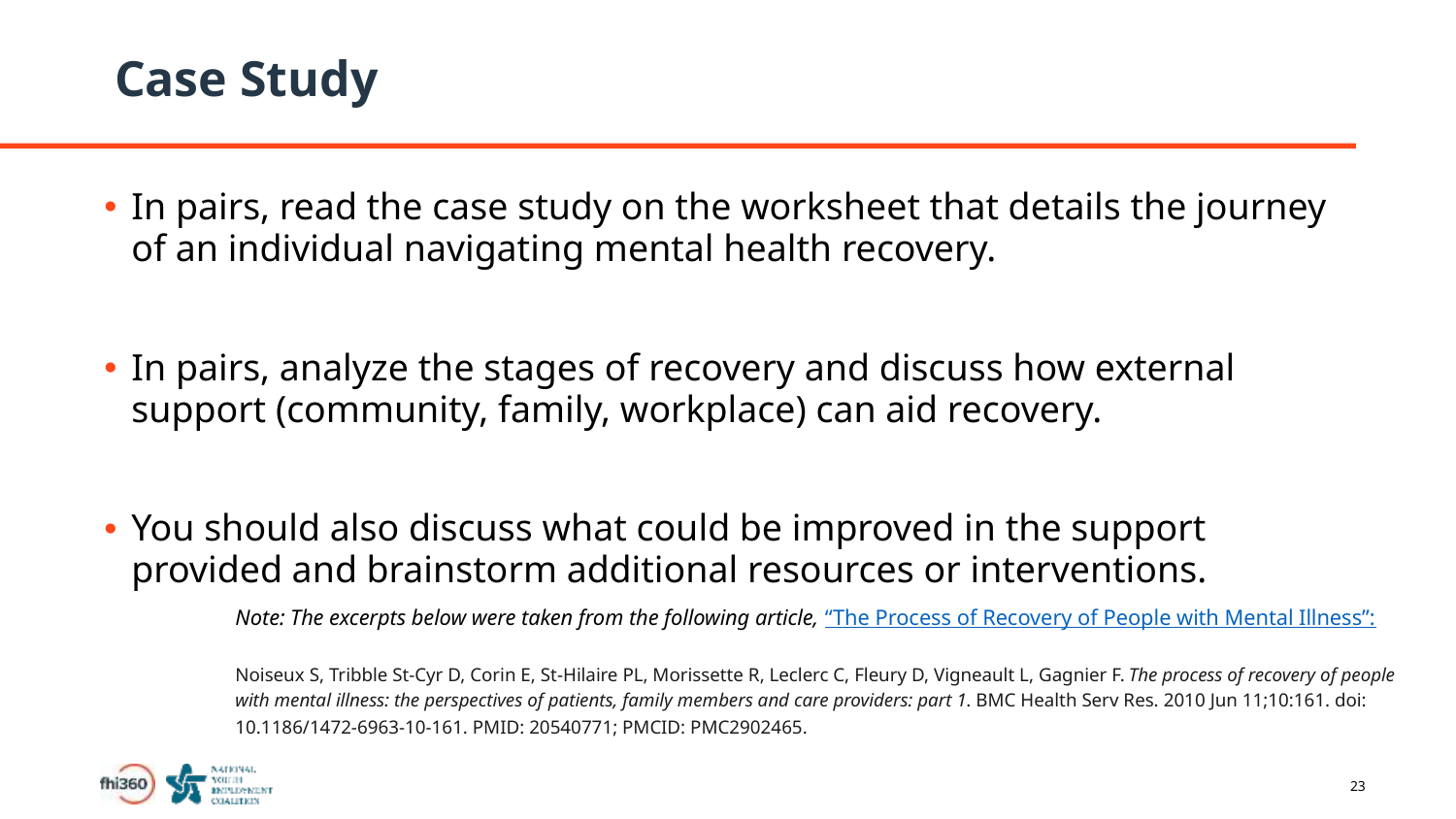

# Case Study
In pairs, read the case study on the worksheet that details the journey of an individual navigating mental health recovery.

In pairs, analyze the stages of recovery and discuss how external support (community, family, workplace) can aid recovery.

You should also discuss what could be improved in the support provided and brainstorm additional resources or interventions.

Note: The excerpts below were taken from the following article, “The Process of Recovery of People with Mental Illness”:

Noiseux S, Tribble St-Cyr D, Corin E, St-Hilaire PL, Morissette R, Leclerc C, Fleury D, Vigneault L, Gagnier F. The process of recovery of people with mental illness: the perspectives of patients, family members and care providers: part 1. BMC Health Serv Res. 2010 Jun 11;10:161. doi: 10.1186/1472-6963-10-161. PMID: 20540771; PMCID: PMC2902465.